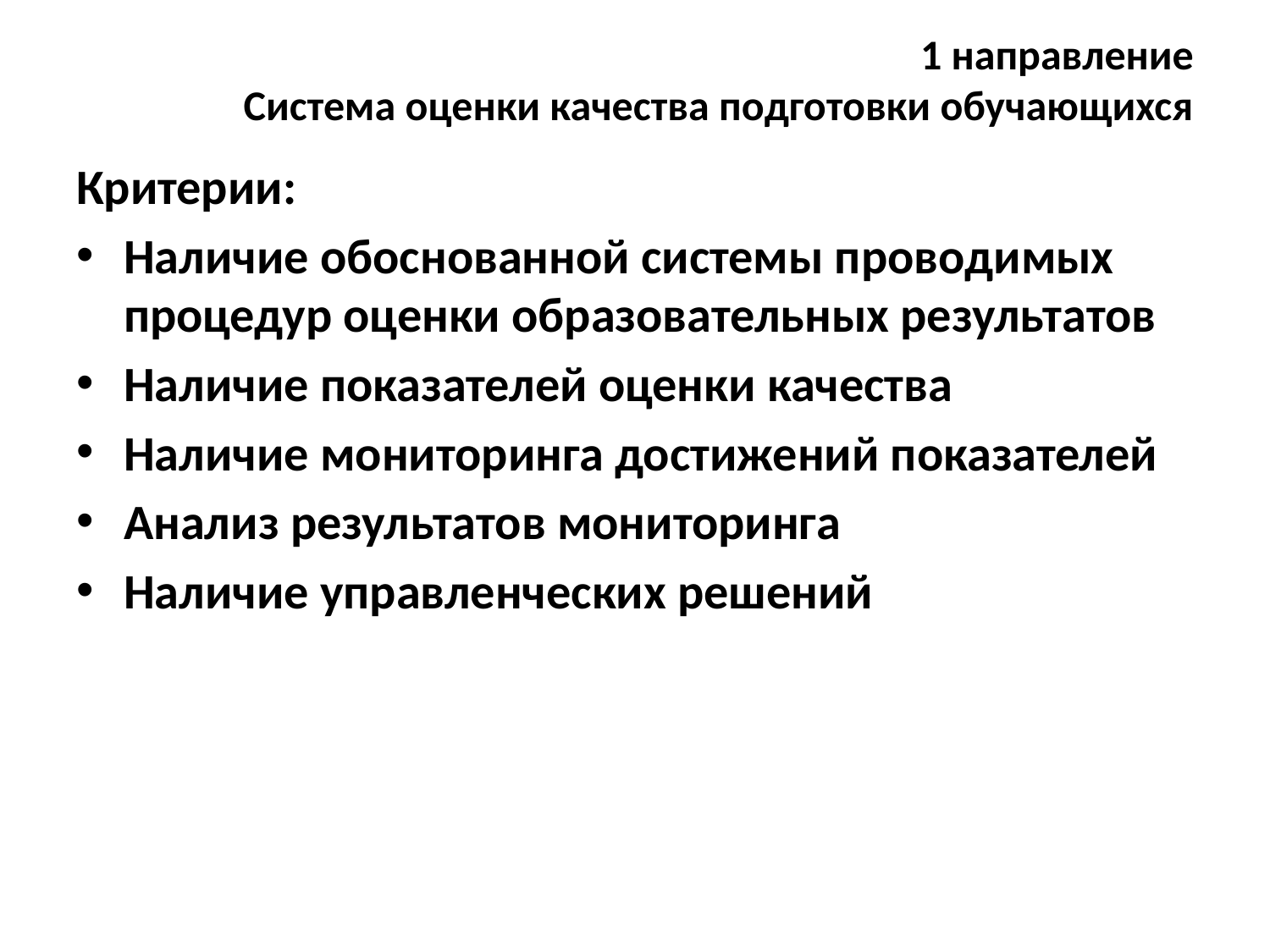

# 1 направление Система оценки качества подготовки обучающихся
Критерии:
Наличие обоснованной системы проводимых процедур оценки образовательных результатов
Наличие показателей оценки качества
Наличие мониторинга достижений показателей
Анализ результатов мониторинга
Наличие управленческих решений